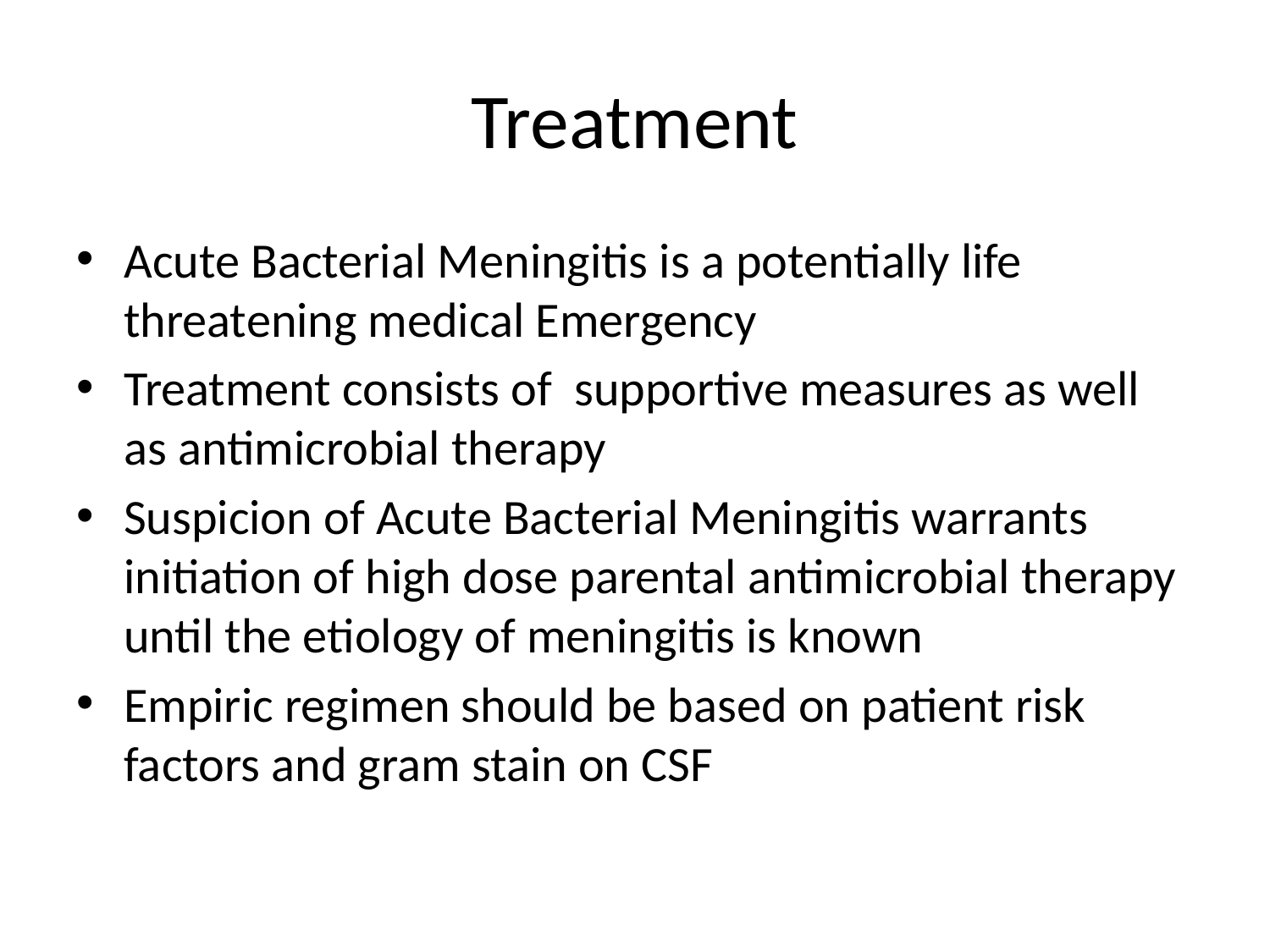

# Treatment
Acute Bacterial Meningitis is a potentially life threatening medical Emergency
Treatment consists of  supportive measures as well as antimicrobial therapy
Suspicion of Acute Bacterial Meningitis warrants initiation of high dose parental antimicrobial therapy until the etiology of meningitis is known
Empiric regimen should be based on patient risk factors and gram stain on CSF